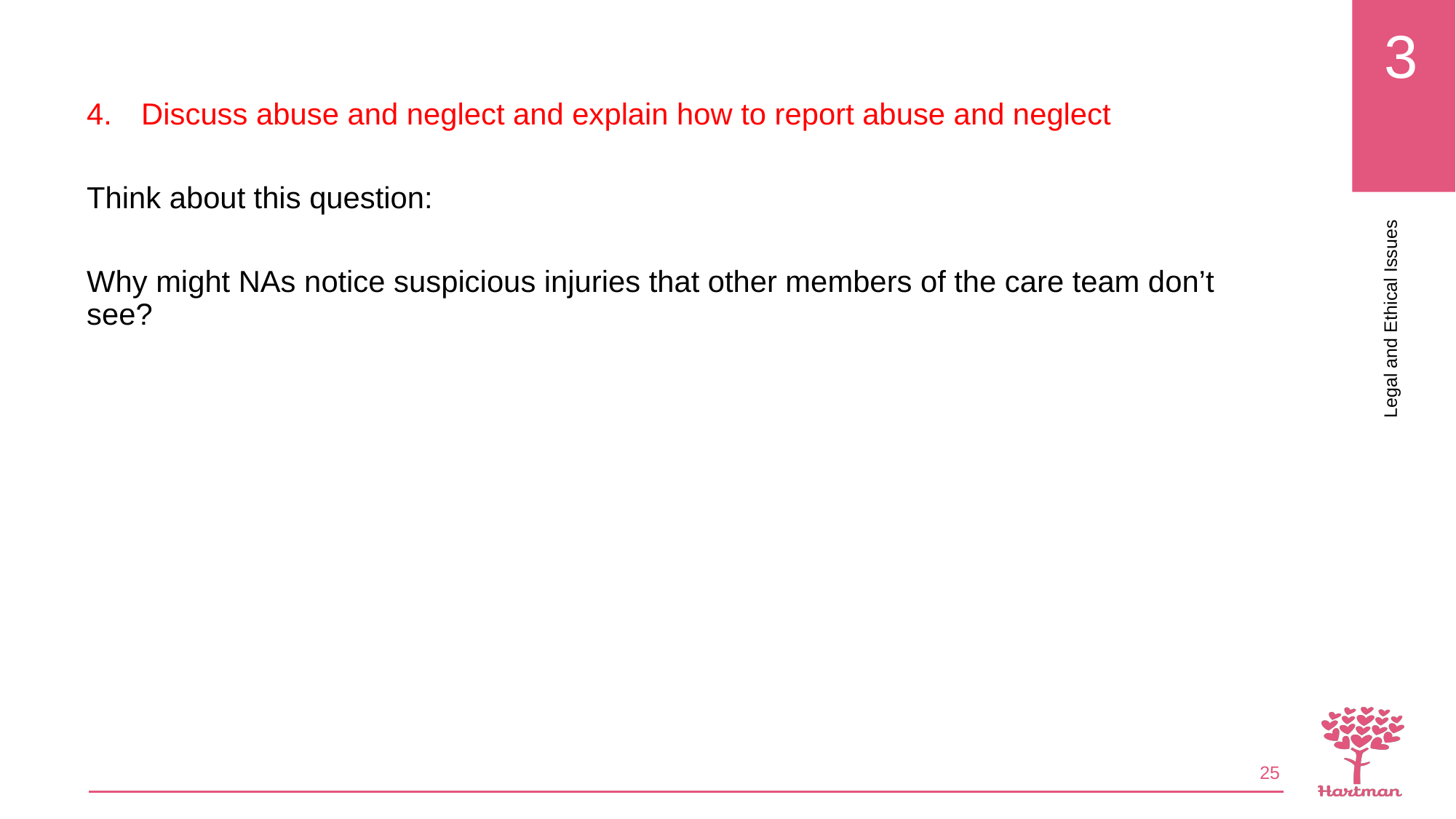

Discuss abuse and neglect and explain how to report abuse and neglect

Think about this question:

Why might NAs notice suspicious injuries that other members of the care team don’t see?

25